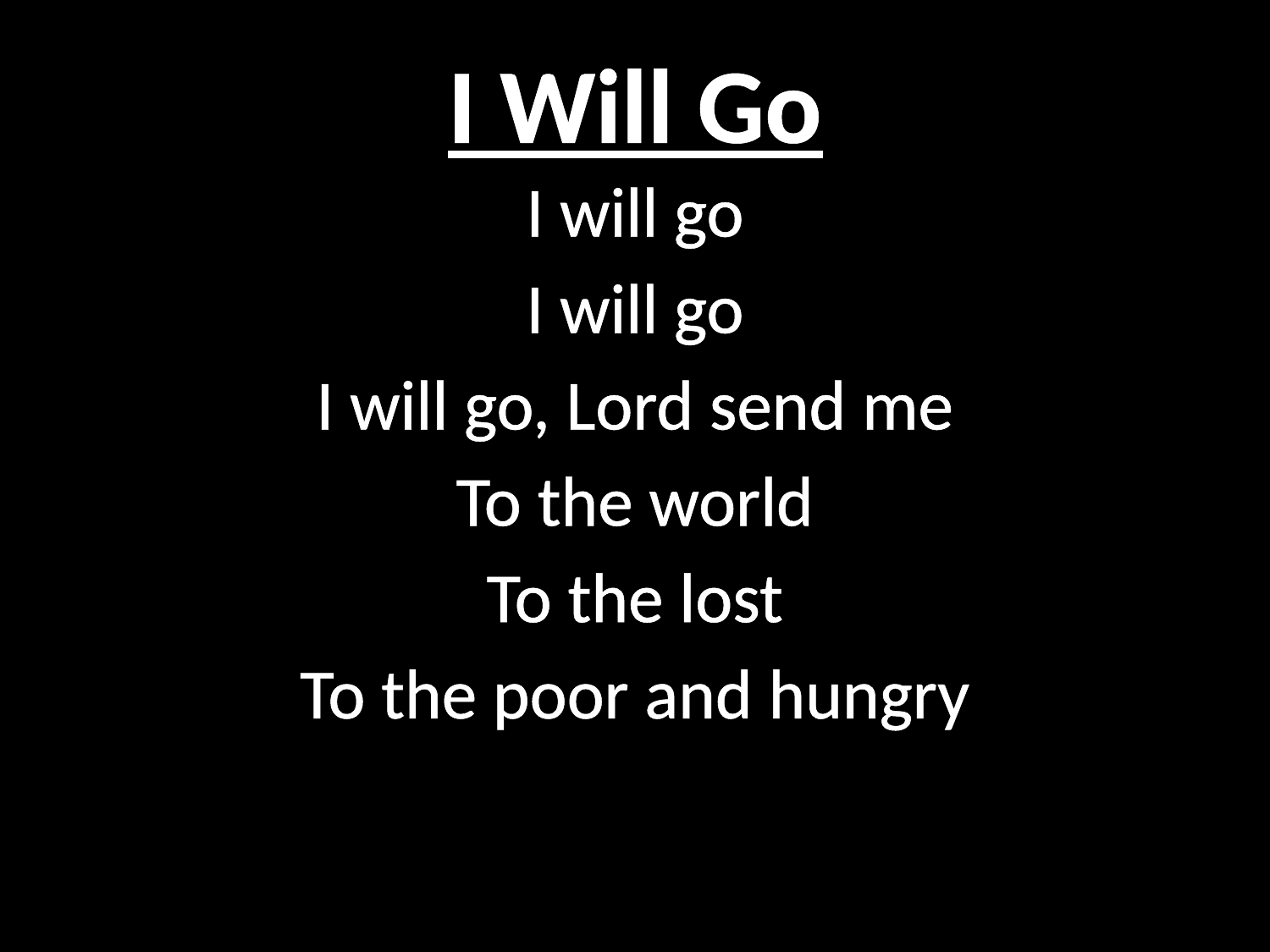

# I Will Go
I will go
I will go
I will go, Lord send me
To the world
To the lost
To the poor and hungry